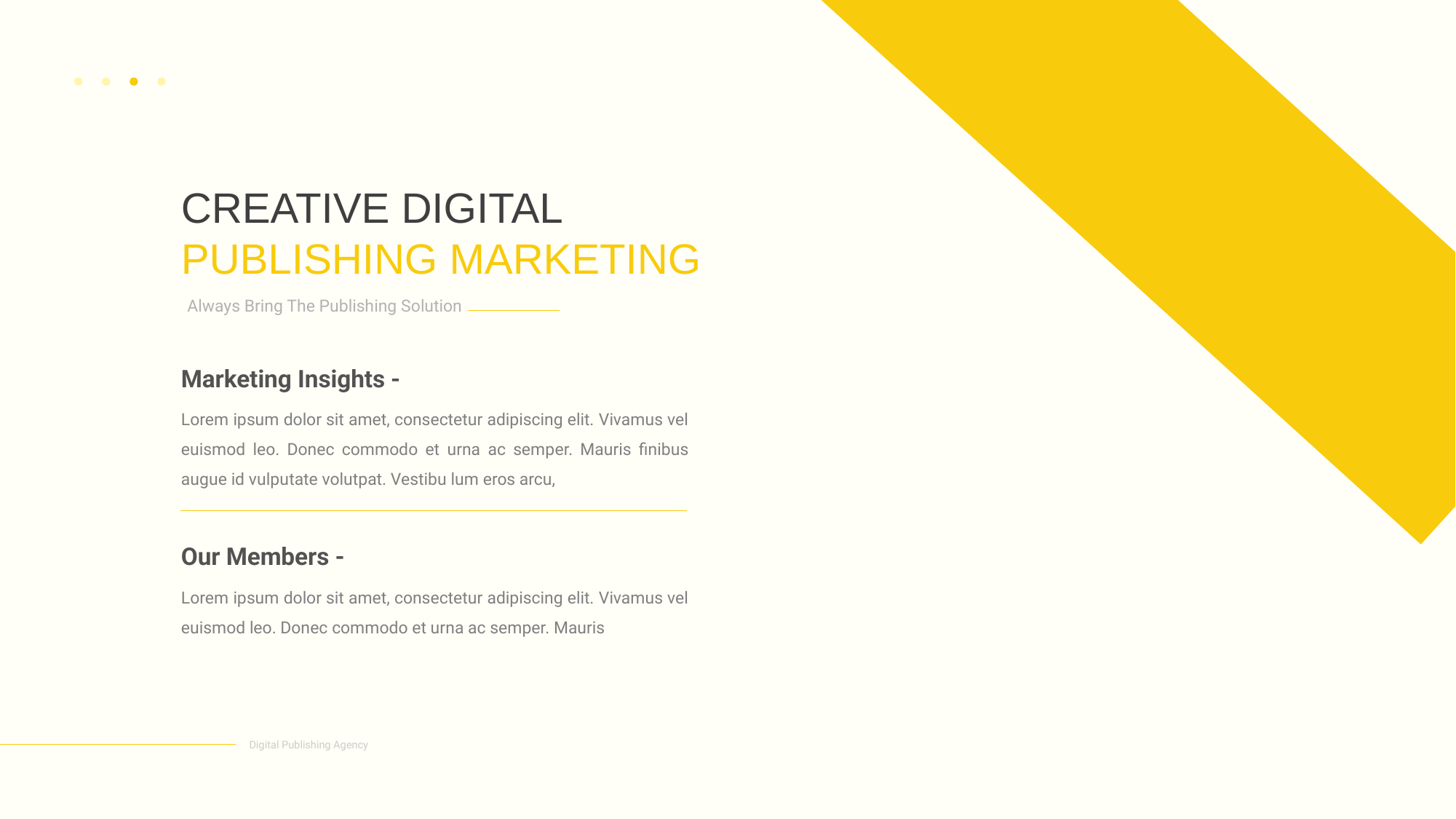

CREATIVE DIGITAL
PUBLISHING MARKETING
Always Bring The Publishing Solution
Marketing Insights -
Lorem ipsum dolor sit amet, consectetur adipiscing elit. Vivamus vel euismod leo. Donec commodo et urna ac semper. Mauris finibus augue id vulputate volutpat. Vestibu lum eros arcu,
Our Members -
Lorem ipsum dolor sit amet, consectetur adipiscing elit. Vivamus vel euismod leo. Donec commodo et urna ac semper. Mauris
Digital Publishing Agency